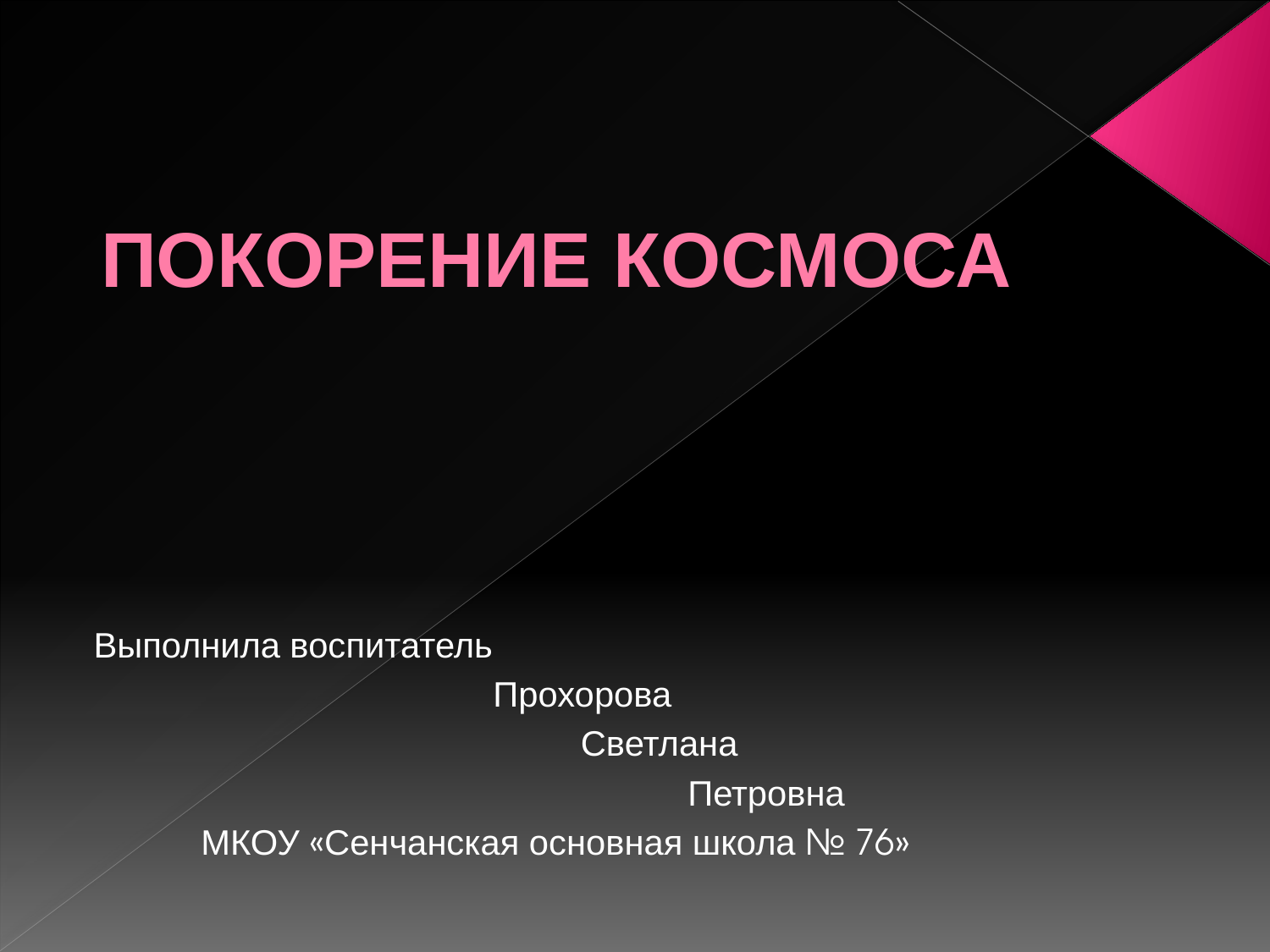

# ПОКОРЕНИЕ КОСМОСА
Выполнила воспитатель
                                         Прохорова
                                                  Светлана
                                                             Петровна
           МКОУ «Сенчанская основная школа № 76»